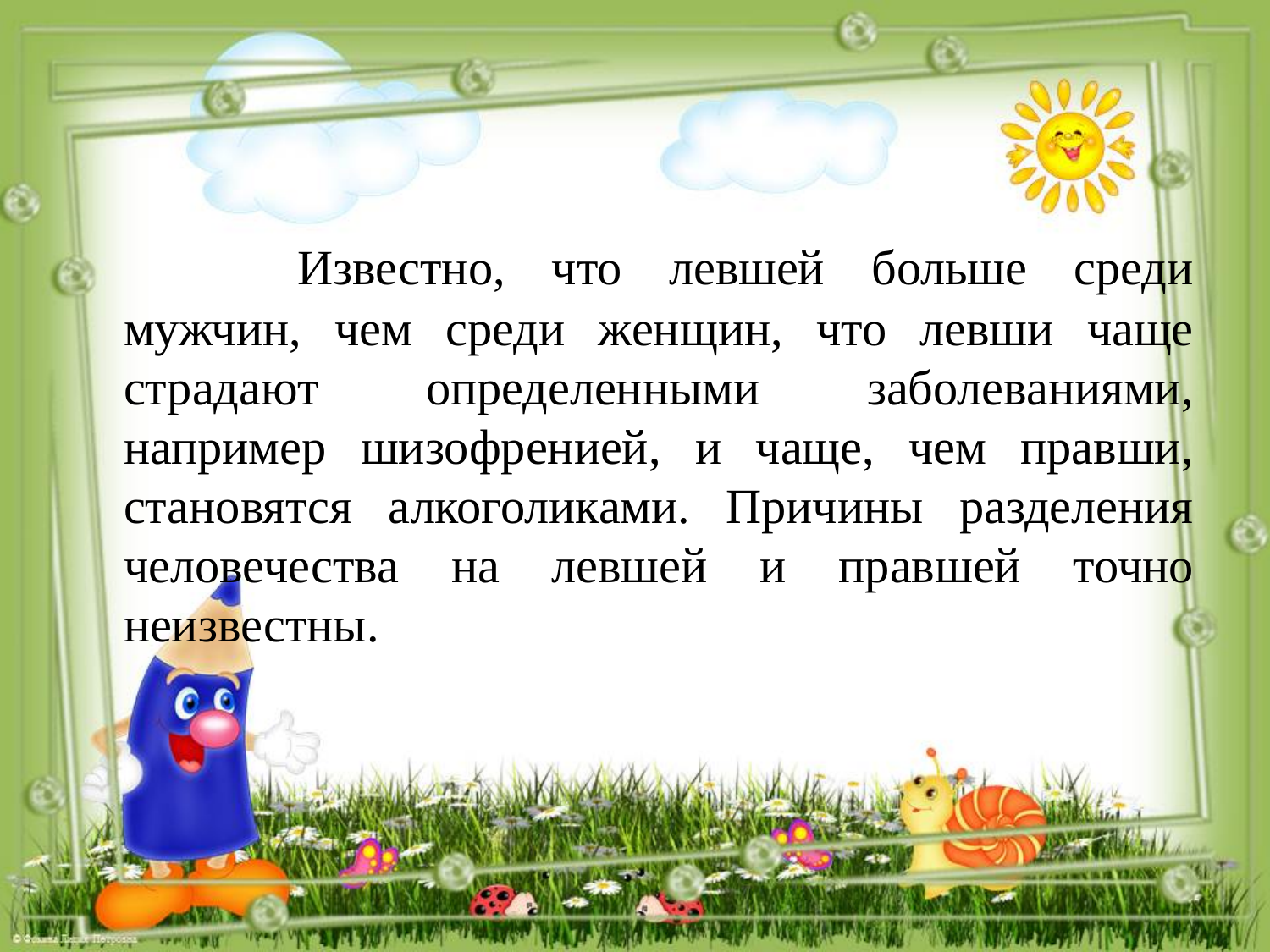

#
		 Известно, что левшей больше среди мужчин, чем среди женщин, что левши чаще страдают определенными заболеваниями, например шизофренией, и чаще, чем правши, становятся алкоголиками. Причины разделения человечества на левшей и правшей точно неизвестны.